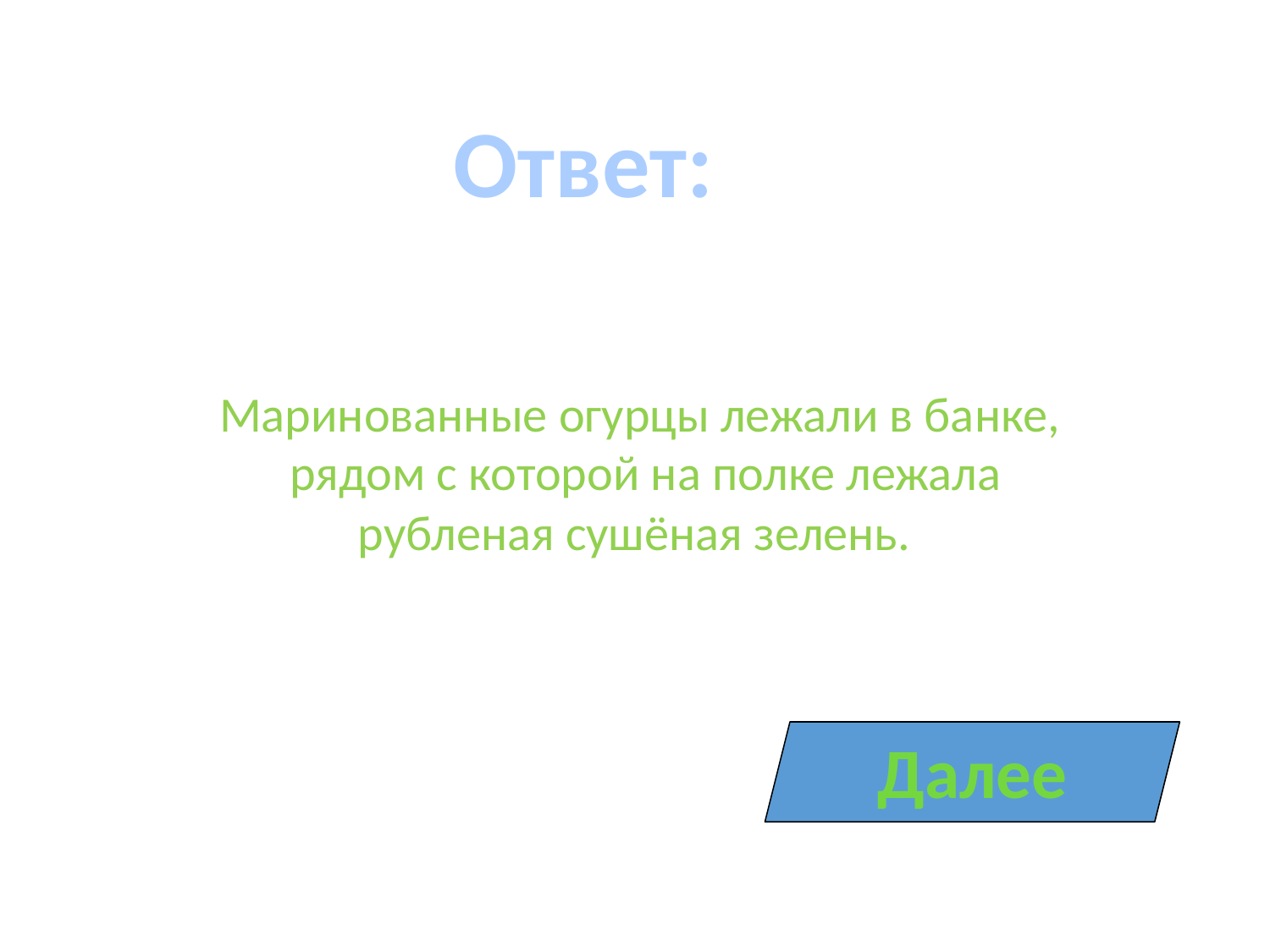

Ответ:
Маринованные огурцы лежали в банке,
 рядом с которой на полке лежала
рубленая сушёная зелень.

Далее